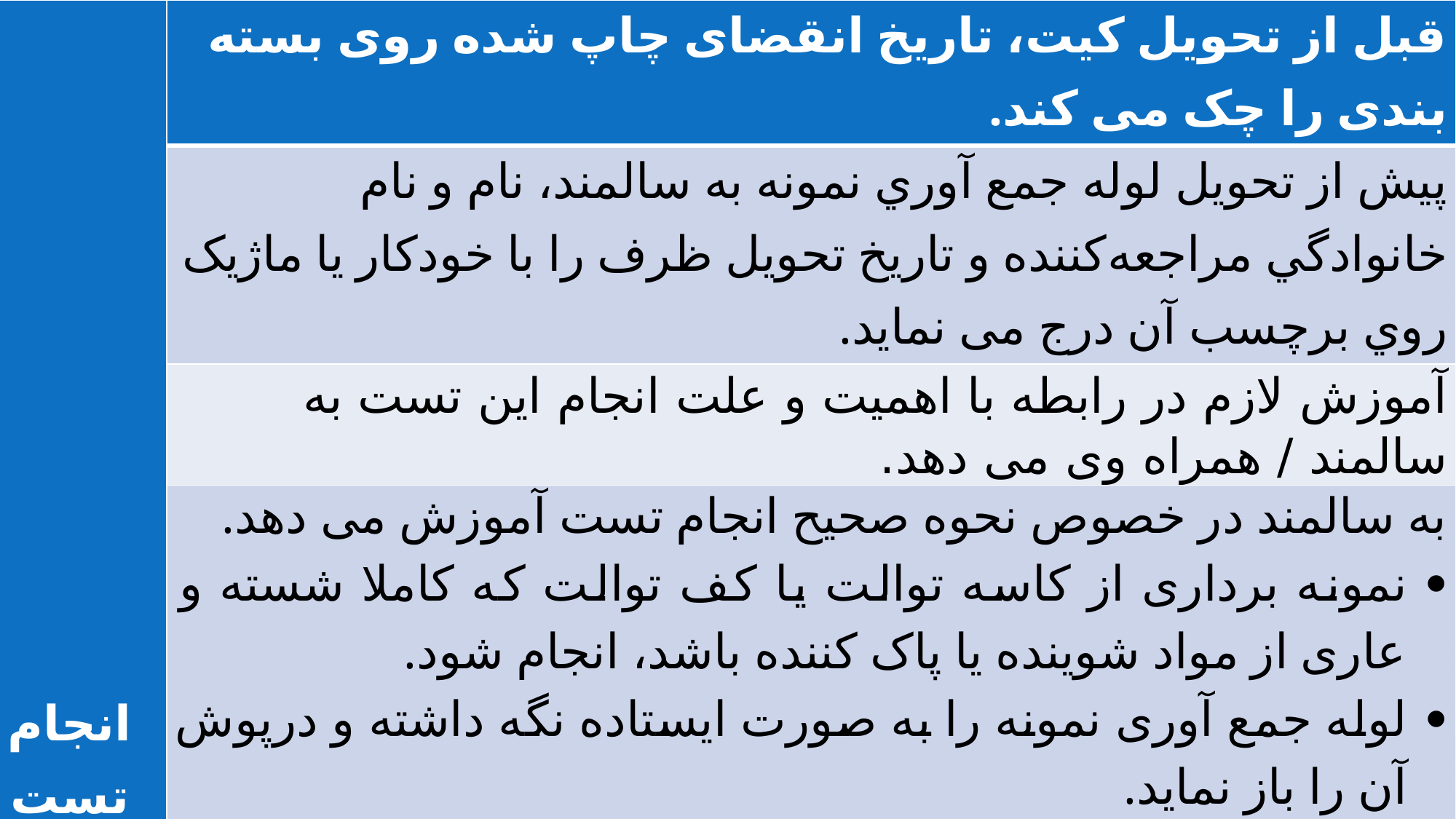

| انجام تست فیت | قبل از تحویل کیت، تاریخ انقضای چاپ شده روی بسته بندی را چک می کند. |
| --- | --- |
|  | پيش از تحويل لوله جمع آوري نمونه به سالمند، نام و نام خانوادگي مراجعه‌کننده و تاريخ تحويل ظرف را با خودکار يا ماژيک روي برچسب آن درج می نماید. |
|  | آموزش لازم در رابطه با اهمیت و علت انجام این تست به سالمند / همراه وی می دهد. |
|  | به سالمند در خصوص نحوه صحیح انجام تست آموزش می دهد. نمونه برداری از کاسه توالت یا کف توالت که کاملا شسته و عاری از مواد شوینده یا پاک کننده باشد، انجام شود. لوله جمع آوری نمونه را به صورت ایستاده نگه داشته و درپوش آن را باز نماید. قسمت میله متصل به درب ظرف (قاشقک جمع کننده نمونه) را در 4 جای مختلف از نمونه مدفوع فرو کرده و نهایتا به اندازه یک عدس از مدفوع برداشته و به داخل لوله منتقل نماید؛ سپس قسمت میله متصل به درب ظرف را دوباره به جای خود برگردانده و بر روی ظرف ببندد و ظرف را چند بار تکان دهد تا نمونه مدفوع با بافر (مایع درون لوله) به خوبی مخلوط گردد. |
|  | برای سالمند توضیح می دهد که برای بهترين نتیجه، نمونه را تا 6 ساعت بعد از نمونه‌گيري، تحویل مراقب سلامت دهد. |
|  | حداکثر زمان نگهداری نمونه جمع آوری شده در ظرف نمونه گیری (48 ساعت در دمای اتاق و 4 روز در یخچال در دمای 2-8 درجه) را به سالمند و یا همراه وی آموزش می دهد. |